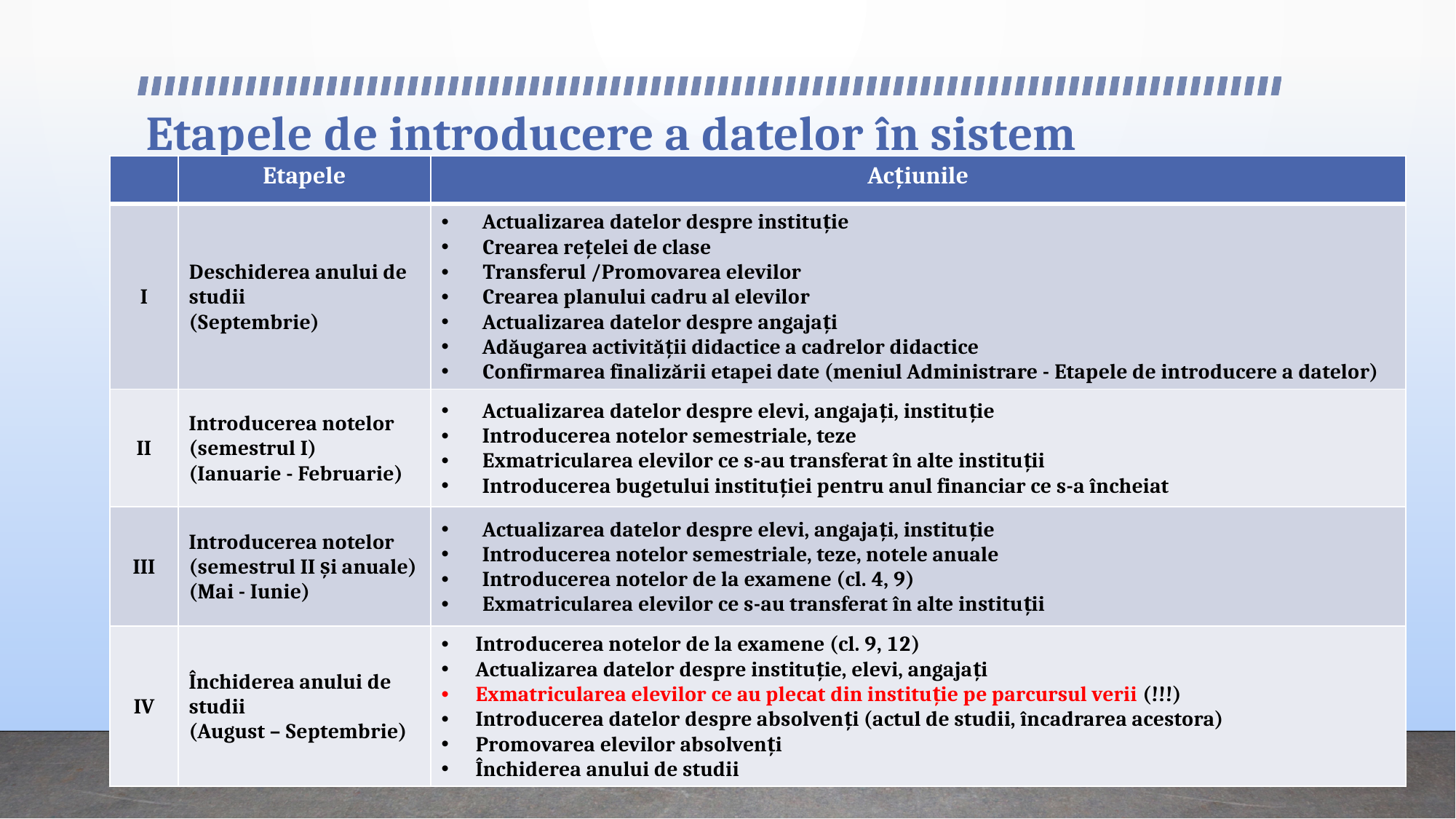

# Etapele de introducere a datelor în sistem
|  | Etapele | Acțiunile |
| --- | --- | --- |
| I | Deschiderea anului de studii (Septembrie) | Actualizarea datelor despre instituție Crearea rețelei de clase Transferul /Promovarea elevilor Crearea planului cadru al elevilor Actualizarea datelor despre angajați Adăugarea activității didactice a cadrelor didactice Confirmarea finalizării etapei date (meniul Administrare - Etapele de introducere a datelor) |
| II | Introducerea notelor (semestrul I) (Ianuarie - Februarie) | Actualizarea datelor despre elevi, angajați, instituție Introducerea notelor semestriale, teze Exmatricularea elevilor ce s-au transferat în alte instituții Introducerea bugetului instituției pentru anul financiar ce s-a încheiat |
| III | Introducerea notelor (semestrul II și anuale) (Mai - Iunie) | Actualizarea datelor despre elevi, angajați, instituție Introducerea notelor semestriale, teze, notele anuale Introducerea notelor de la examene (cl. 4, 9) Exmatricularea elevilor ce s-au transferat în alte instituții |
| IV | Închiderea anului de studii (August – Septembrie) | Introducerea notelor de la examene (cl. 9, 12) Actualizarea datelor despre instituție, elevi, angajați Exmatricularea elevilor ce au plecat din instituție pe parcursul verii (!!!) Introducerea datelor despre absolvenți (actul de studii, încadrarea acestora) Promovarea elevilor absolvenți Închiderea anului de studii |